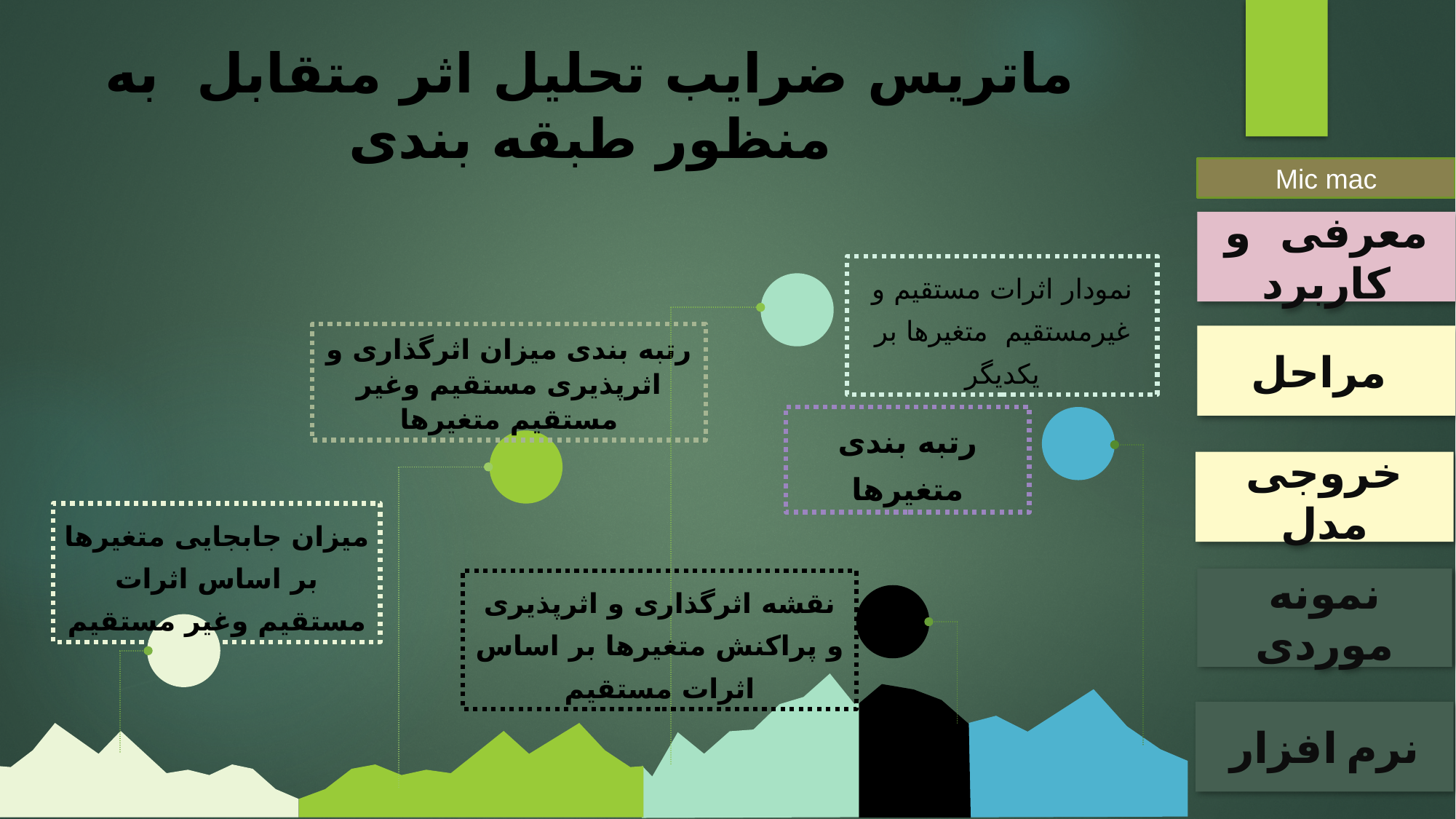

ماتریس ضرایب تحلیل اثر متقابل  به منظور طبقه بندی
نمودار اثرات مستقیم و غیرمستقیم  متغیرها بر یکدیگر

رتبه بندی میزان اثرگذاری و اثرپذیری مستقیم وغیر مستقیم متغیرها

رتبه بندی متغیرها

میزان جابجایی متغیرها بر اساس اثرات مستقیم وغیر مستقیم

نقشه اثرگذاری و اثرپذیری و پراکنش متغیرها بر اساس اثرات مستقیم